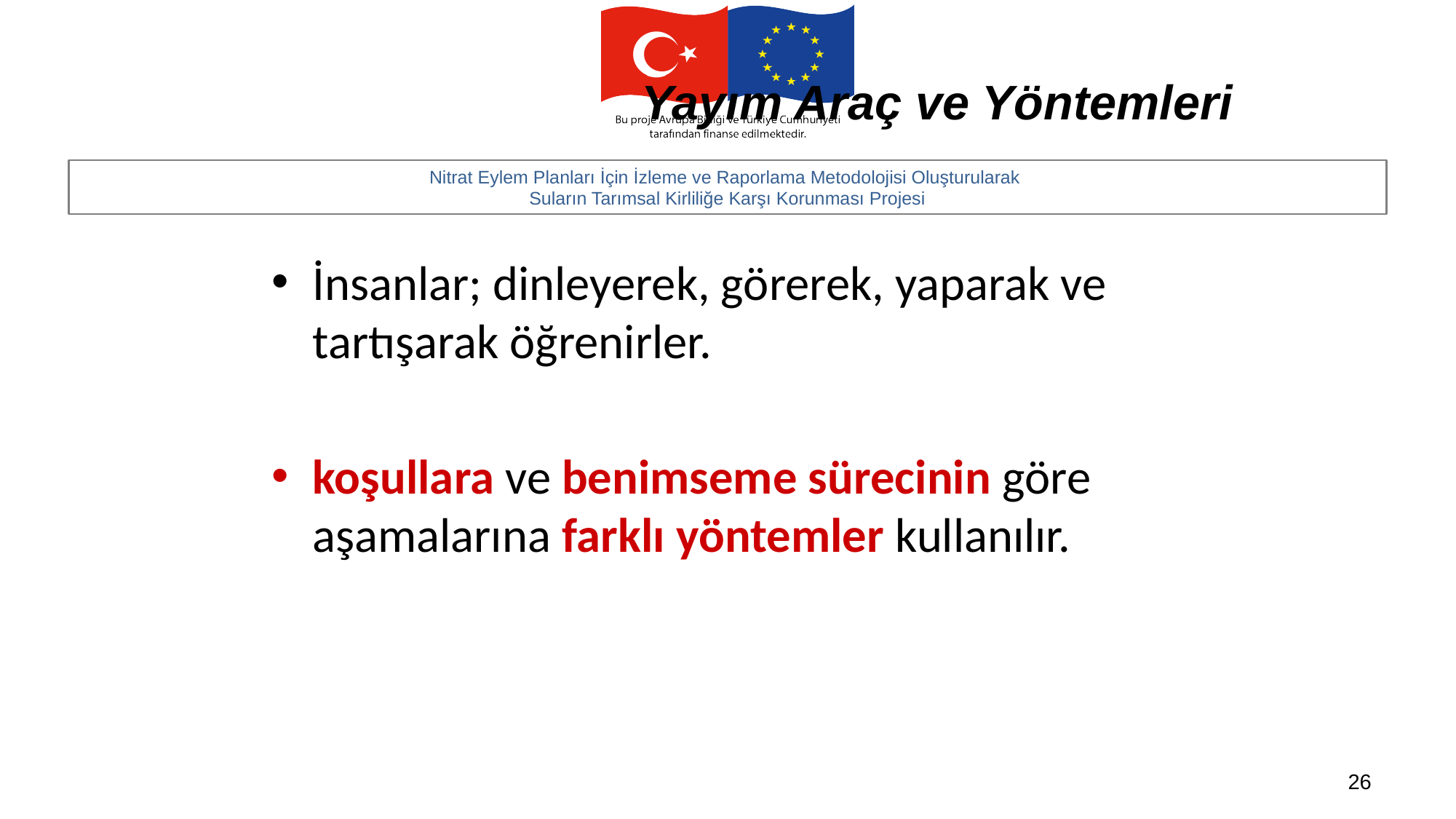

Yayım Araç ve Yöntemleri
İnsanlar; dinleyerek, görerek, yaparak ve tartışarak öğrenirler.

koşullara ve benimseme sürecinin göre aşamalarına farklı yöntemler kullanılır.
26